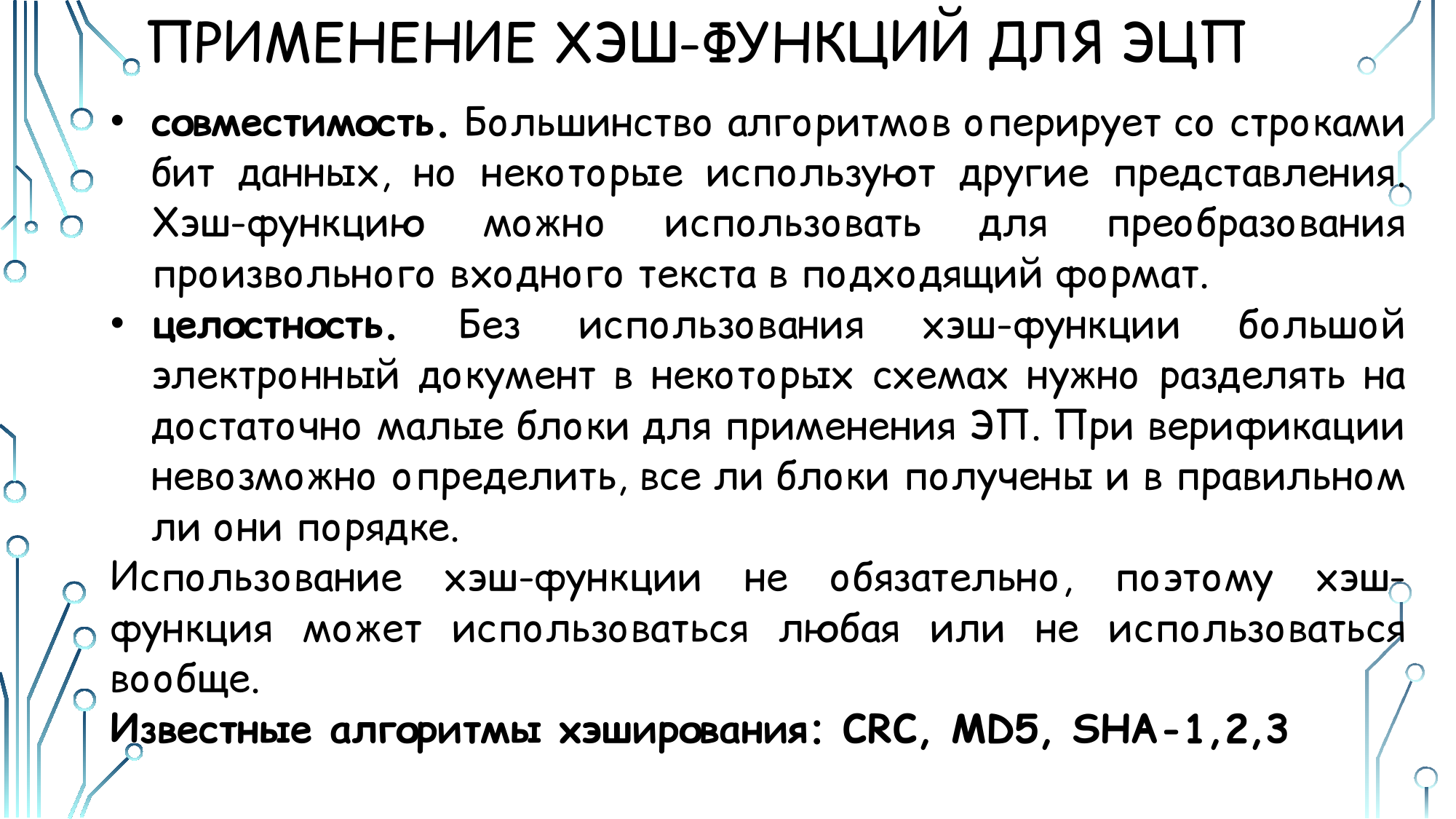

# ПРИМЕНЕНИЕ Хэш-ФУНКЦИЙ для ЭЦП
совместимость. Большинство алгоритмов оперирует со строками бит данных, но некоторые используют другие представления. Хэш-функцию можно использовать для преобразования произвольного входного текста в подходящий формат.
целостность. Без использования хэш-функции большой электронный документ в некоторых схемах нужно разделять на достаточно малые блоки для применения ЭП. При верификации невозможно определить, все ли блоки получены и в правильном ли они порядке.
Использование хэш-функции не обязательно, поэтому хэш-функция может использоваться любая или не использоваться вообще.
Известные алгоритмы хэширования: CRC, MD5, SHA-1,2,3